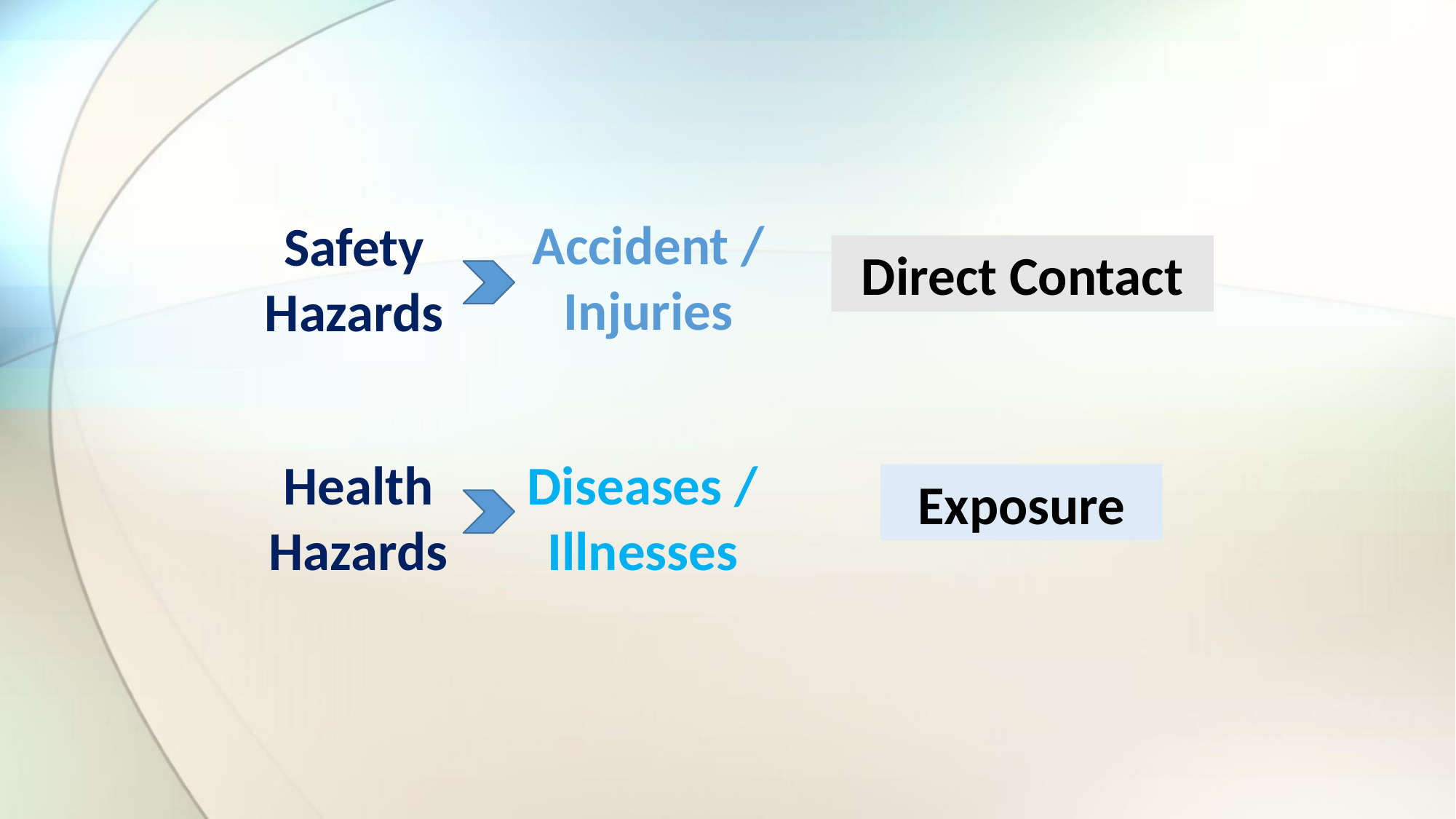

Accident / Injuries
Safety Hazards
Direct Contact

Diseases / Illnesses
Health Hazards
Exposure